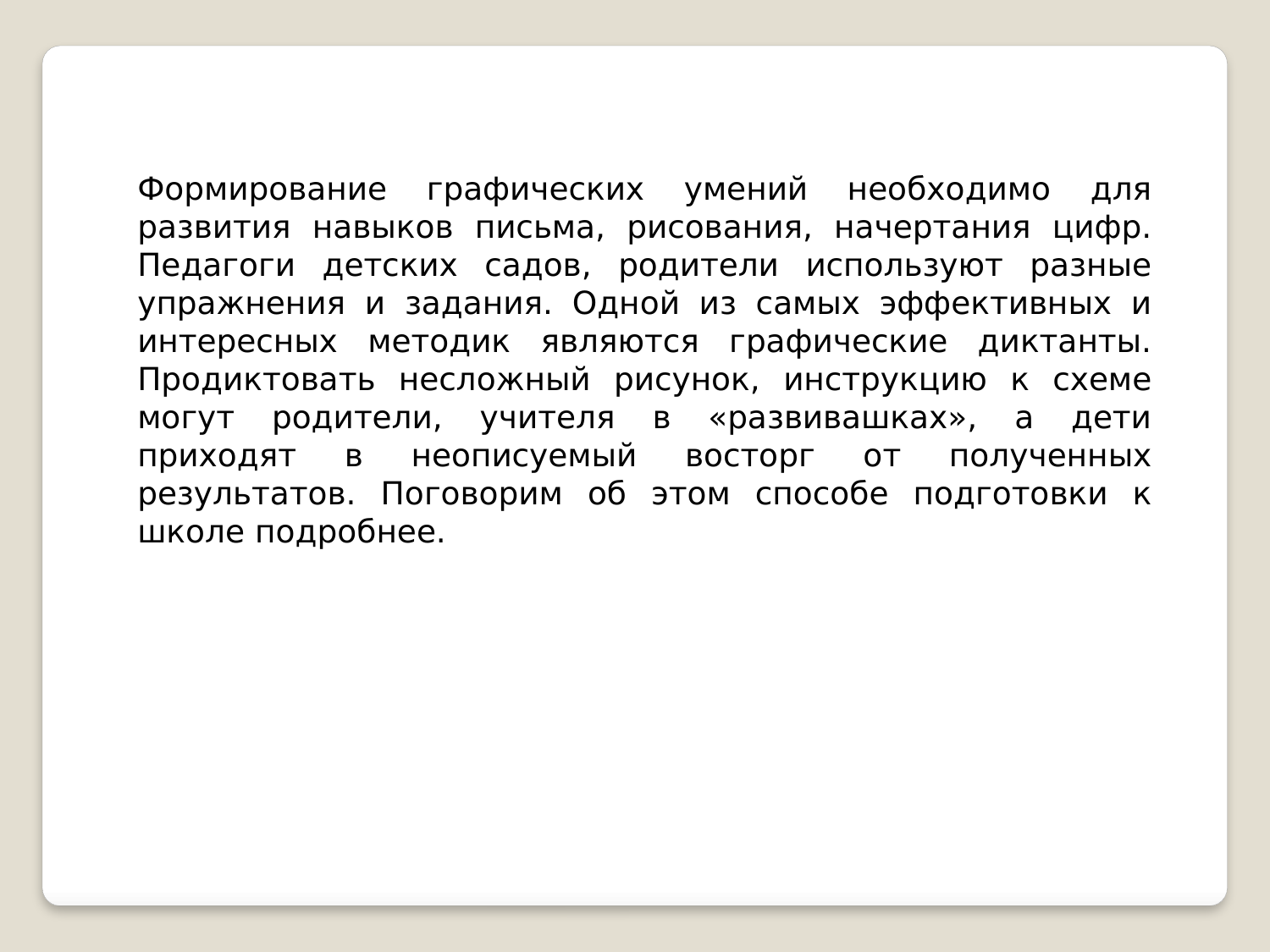

Формирование графических умений необходимо для развития навыков письма, рисования, начертания цифр. Педагоги детских садов, родители используют разные упражнения и задания. Одной из самых эффективных и интересных методик являются графические диктанты. Продиктовать несложный рисунок, инструкцию к схеме могут родители, учителя в «развивашках», а дети приходят в неописуемый восторг от полученных результатов. Поговорим об этом способе подготовки к школе подробнее.